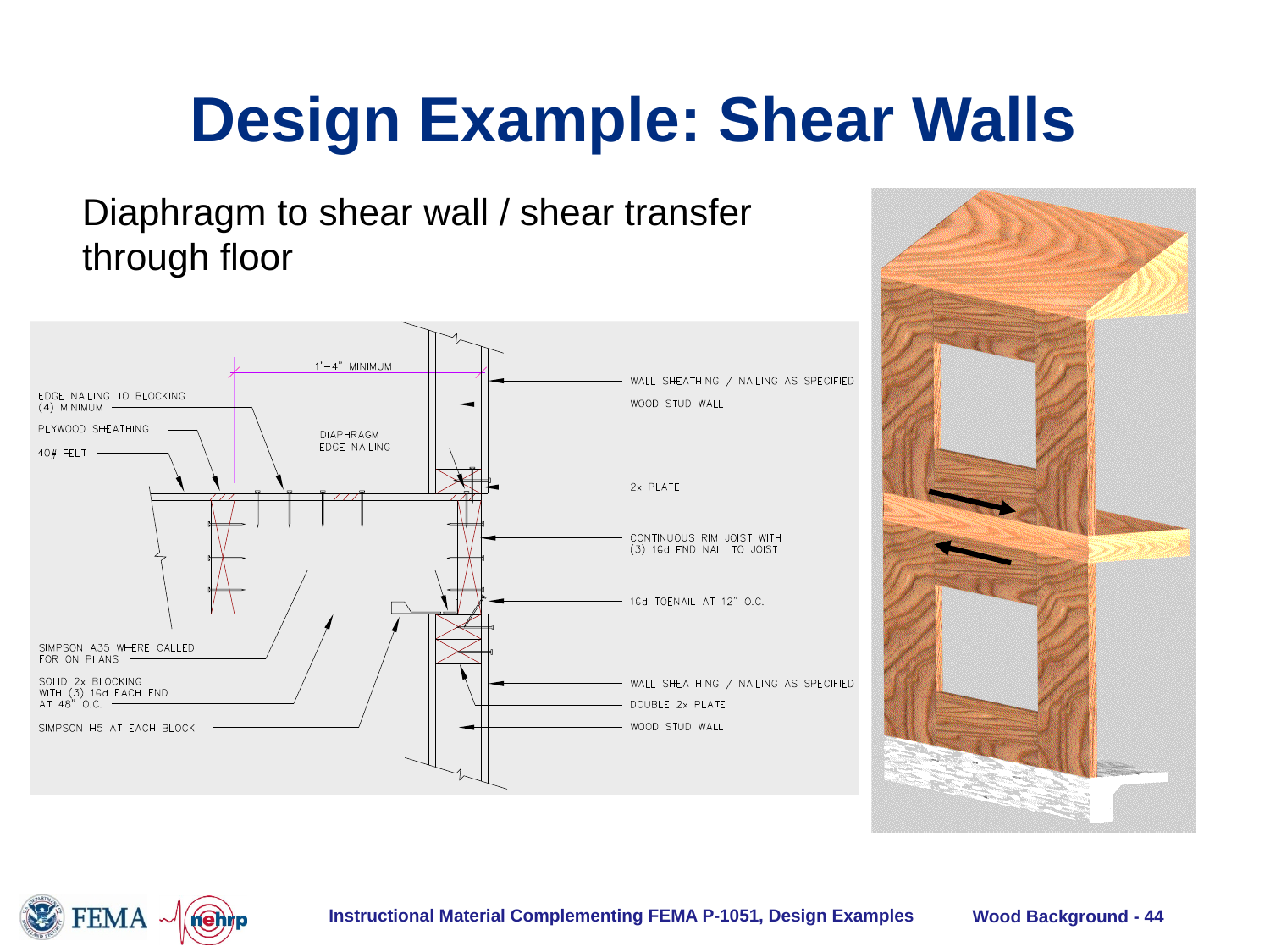

# Design Example: Shear Walls

Diaphragm to shear wall / shear transfer through floor